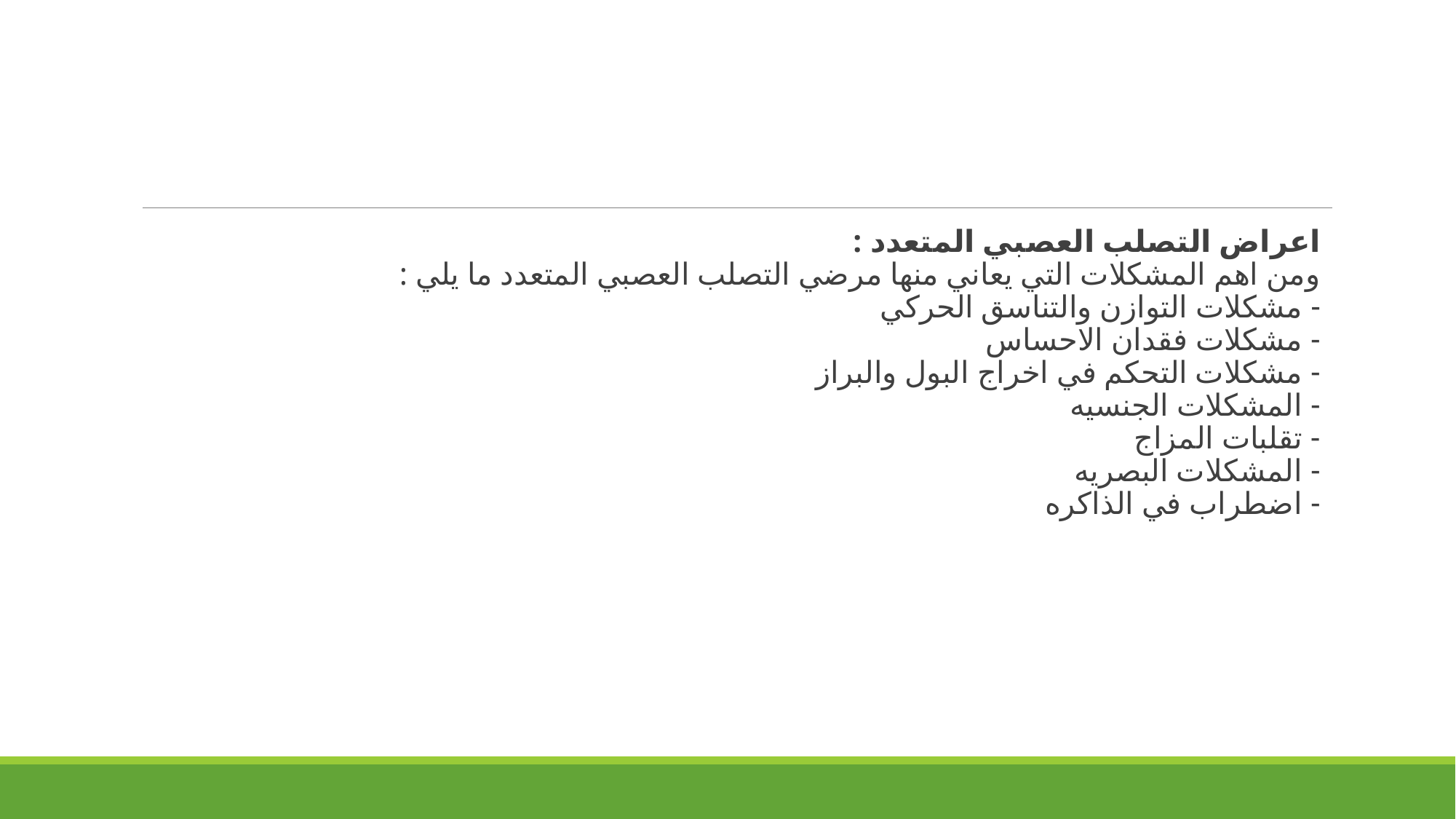

#
اعراض التصلب العصبي المتعدد :
ومن اهم المشكلات التي يعاني منها مرضي التصلب العصبي المتعدد ما يلي :
- مشكلات التوازن والتناسق الحركي
- مشكلات فقدان الاحساس
- مشكلات التحكم في اخراج البول والبراز
- المشكلات الجنسيه
- تقلبات المزاج
- المشكلات البصريه
- اضطراب في الذاكره